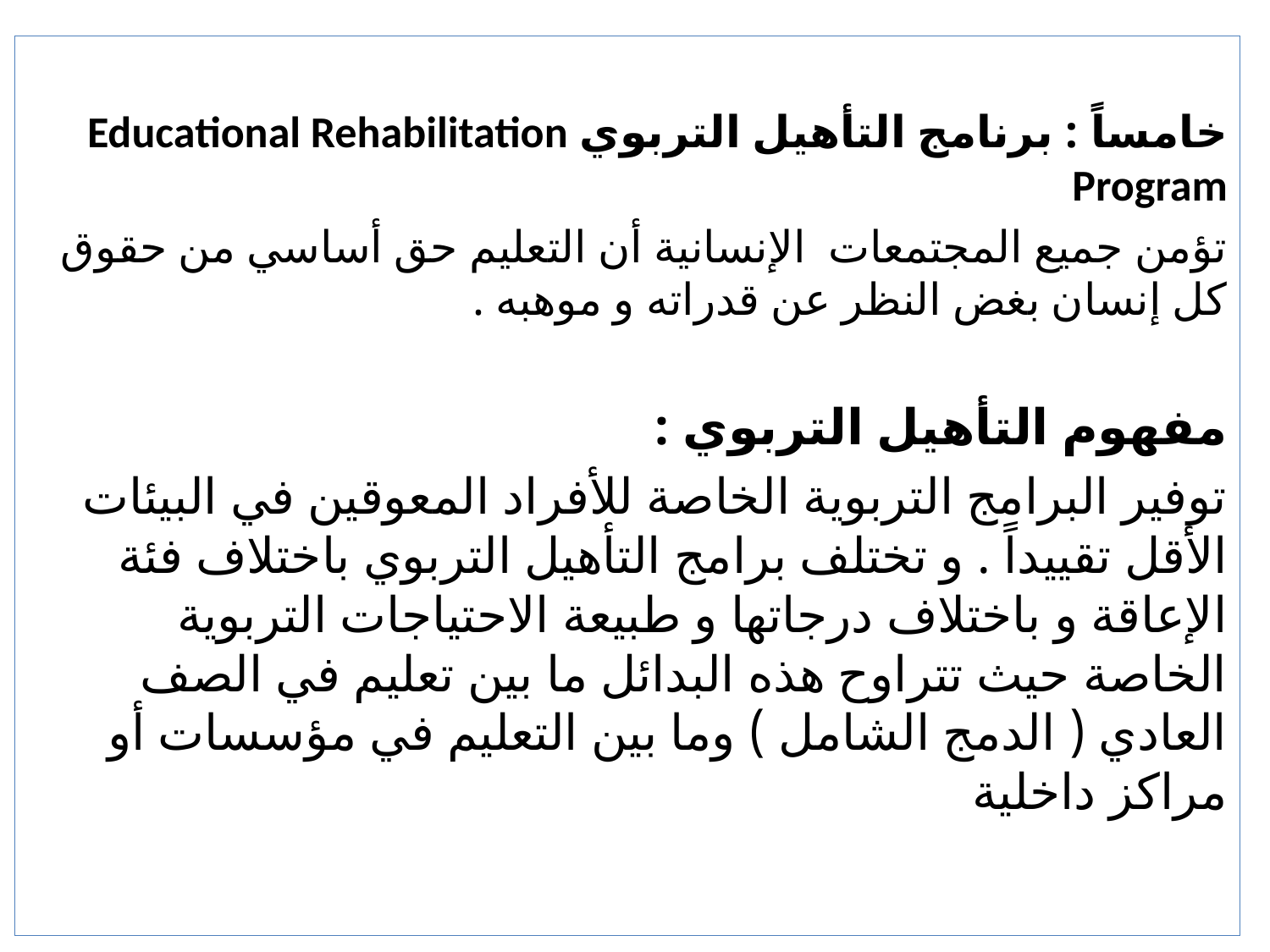

خامساً : برنامج التأهيل التربوي Educational Rehabilitation Program
تؤمن جميع المجتمعات  الإنسانية أن التعليم حق أساسي من حقوق كل إنسان بغض النظر عن قدراته و موهبه .

مفهوم التأهيل التربوي :
توفير البرامج التربوية الخاصة للأفراد المعوقين في البيئات الأقل تقييداً . و تختلف برامج التأهيل التربوي باختلاف فئة الإعاقة و باختلاف درجاتها و طبيعة الاحتياجات التربوية الخاصة حيث تتراوح هذه البدائل ما بين تعليم في الصف العادي ( الدمج الشامل ) وما بين التعليم في مؤسسات أو مراكز داخلية